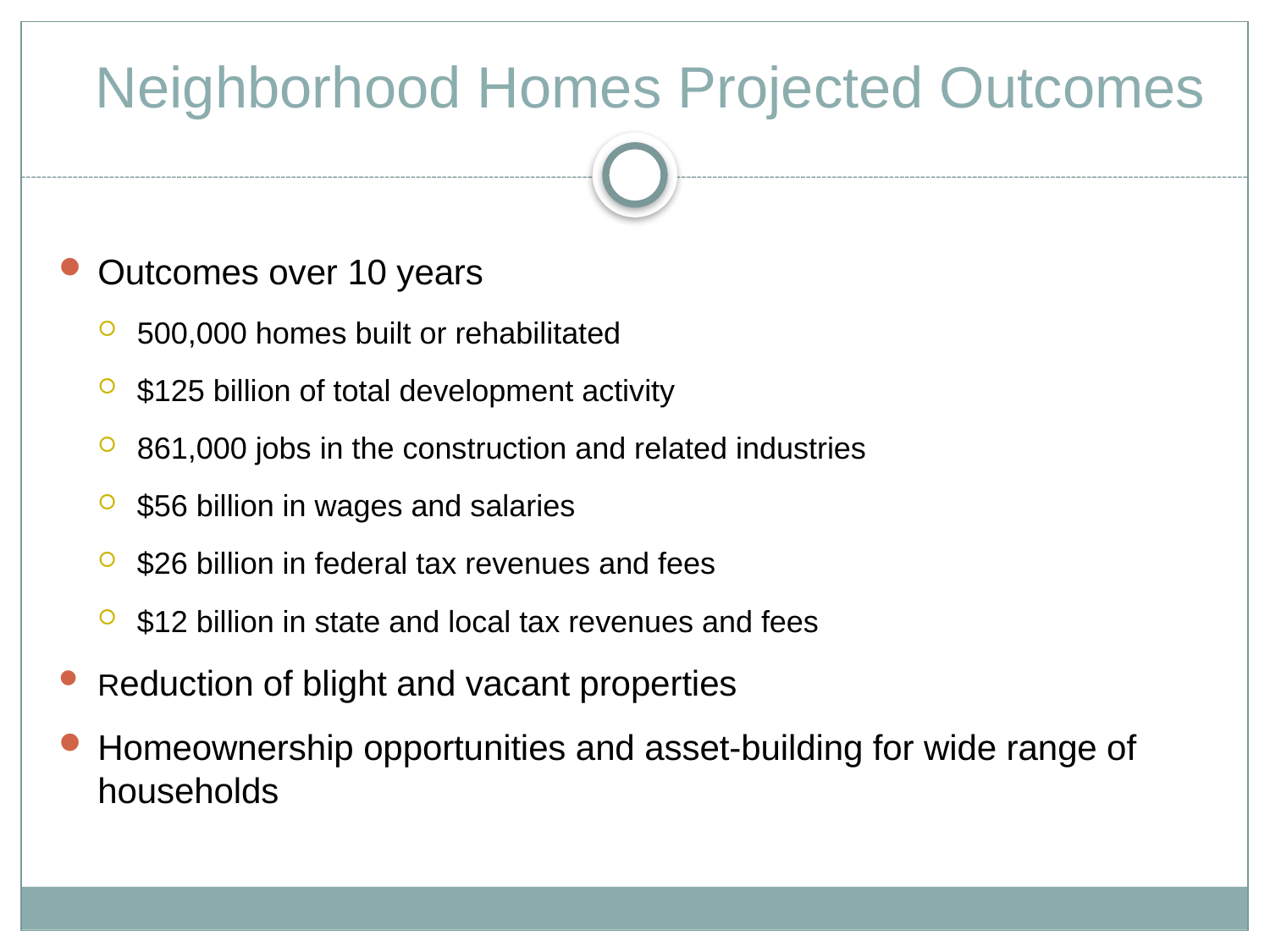

# Neighborhood Homes Projected Outcomes
Outcomes over 10 years
500,000 homes built or rehabilitated
$125 billion of total development activity
861,000 jobs in the construction and related industries
$56 billion in wages and salaries
$26 billion in federal tax revenues and fees
$12 billion in state and local tax revenues and fees
Reduction of blight and vacant properties
Homeownership opportunities and asset-building for wide range of households